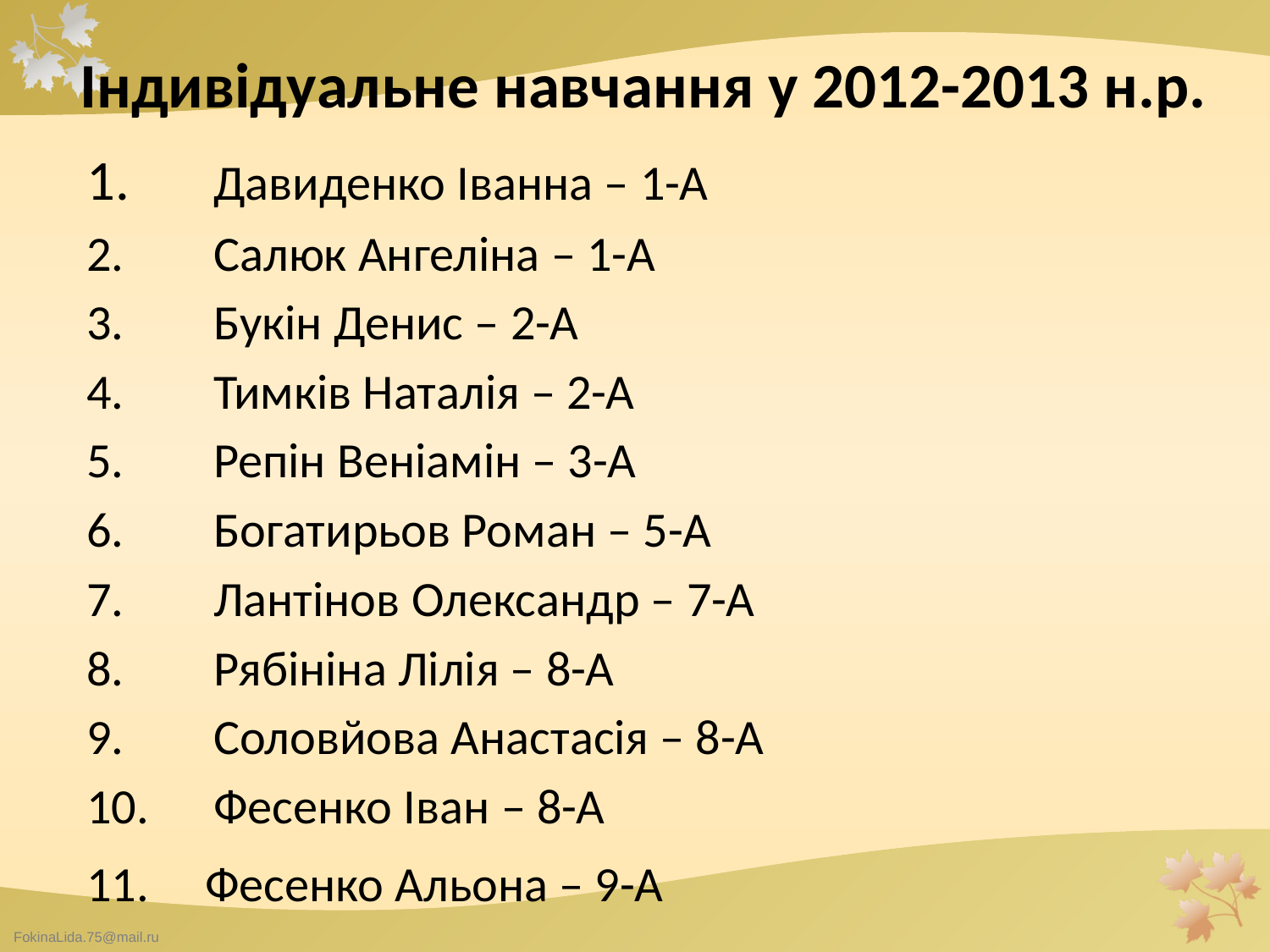

# Індивідуальне навчання у 2012-2013 н.р.
1.	Давиденко Іванна – 1-А
2.	Салюк Ангеліна – 1-А
3.	Букін Денис – 2-А
4.	Тимків Наталія – 2-А
5.	Репін Веніамін – 3-А
6.	Богатирьов Роман – 5-А
7.	Лантінов Олександр – 7-А
8.	Рябініна Лілія – 8-А
9.	Соловйова Анастасія – 8-А
10.	Фесенко Іван – 8-А
11.     Фесенко Альона – 9-А